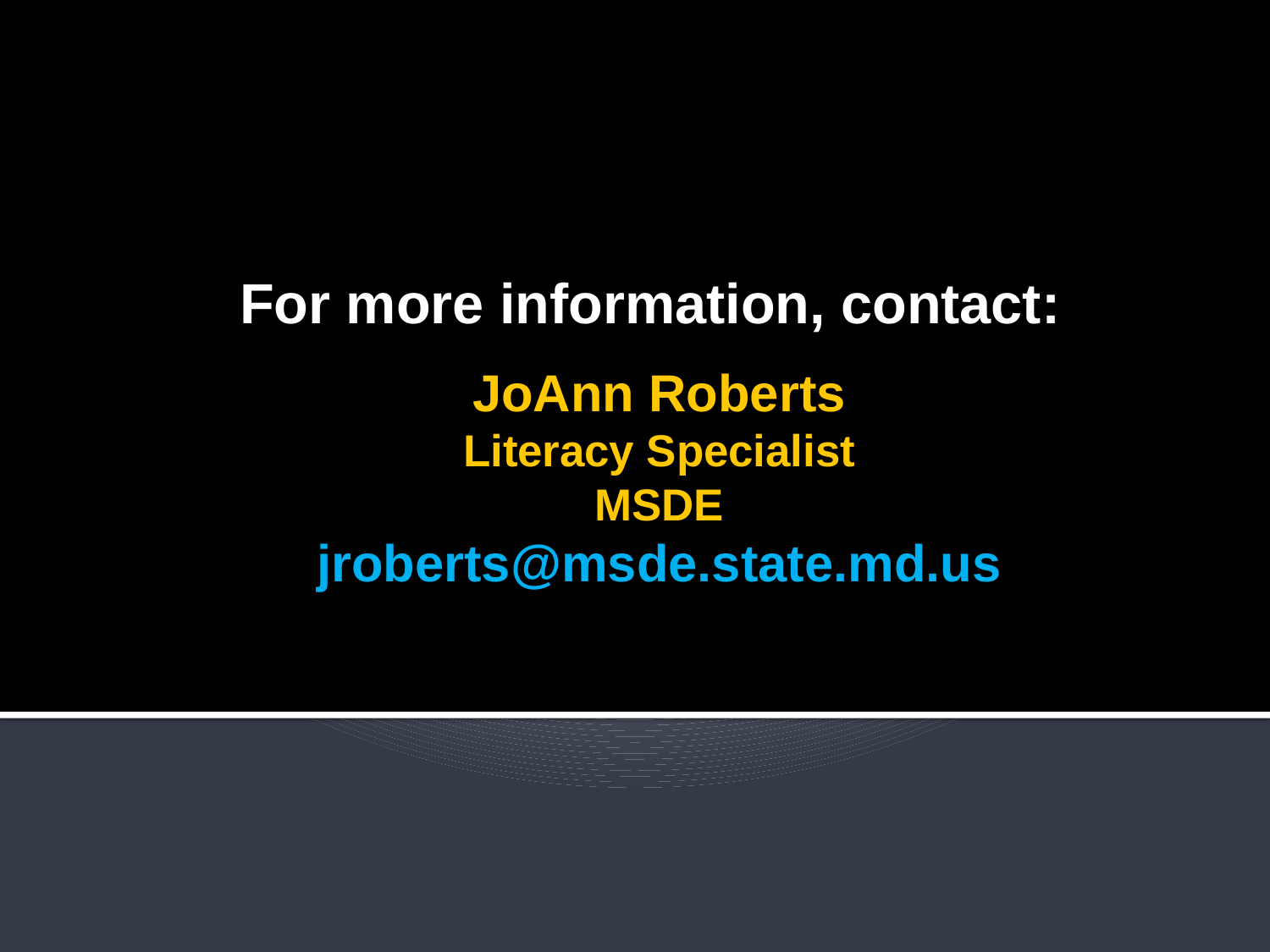

For more information, contact:
# JoAnn Roberts Literacy Specialist MSDE jroberts@msde.state.md.us